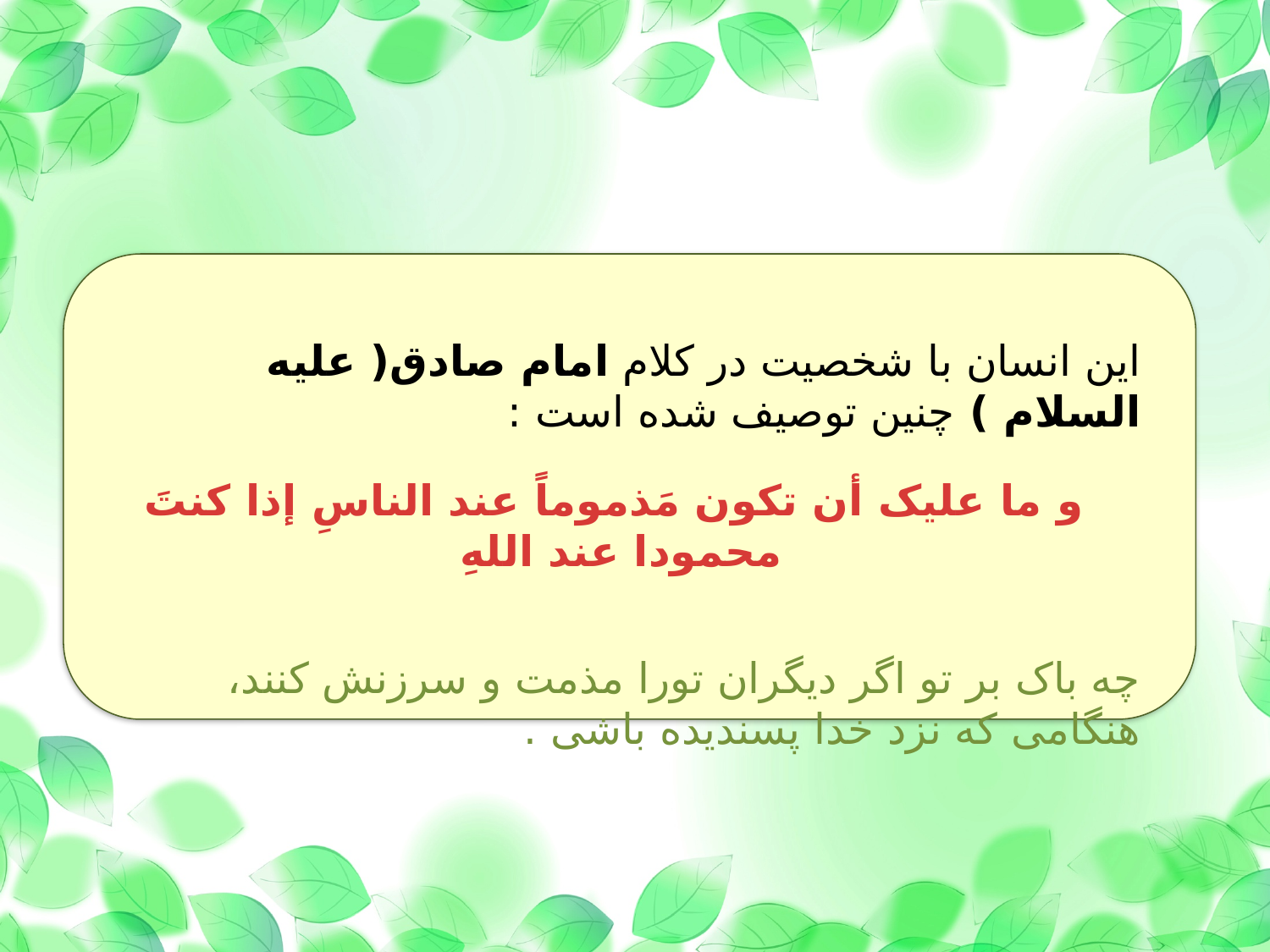

این انسان با شخصیت در کلام امام صادق( علیه السلام ) چنین توصیف شده است :

و ما علیک أن تکون مَذموماً عند الناسِ إذا کنتَ محمودا عند اللهِ

چه باک بر تو اگر دیگران تورا مذمت و سرزنش کنند، هنگامی که نزد خدا پسندیده باشی .